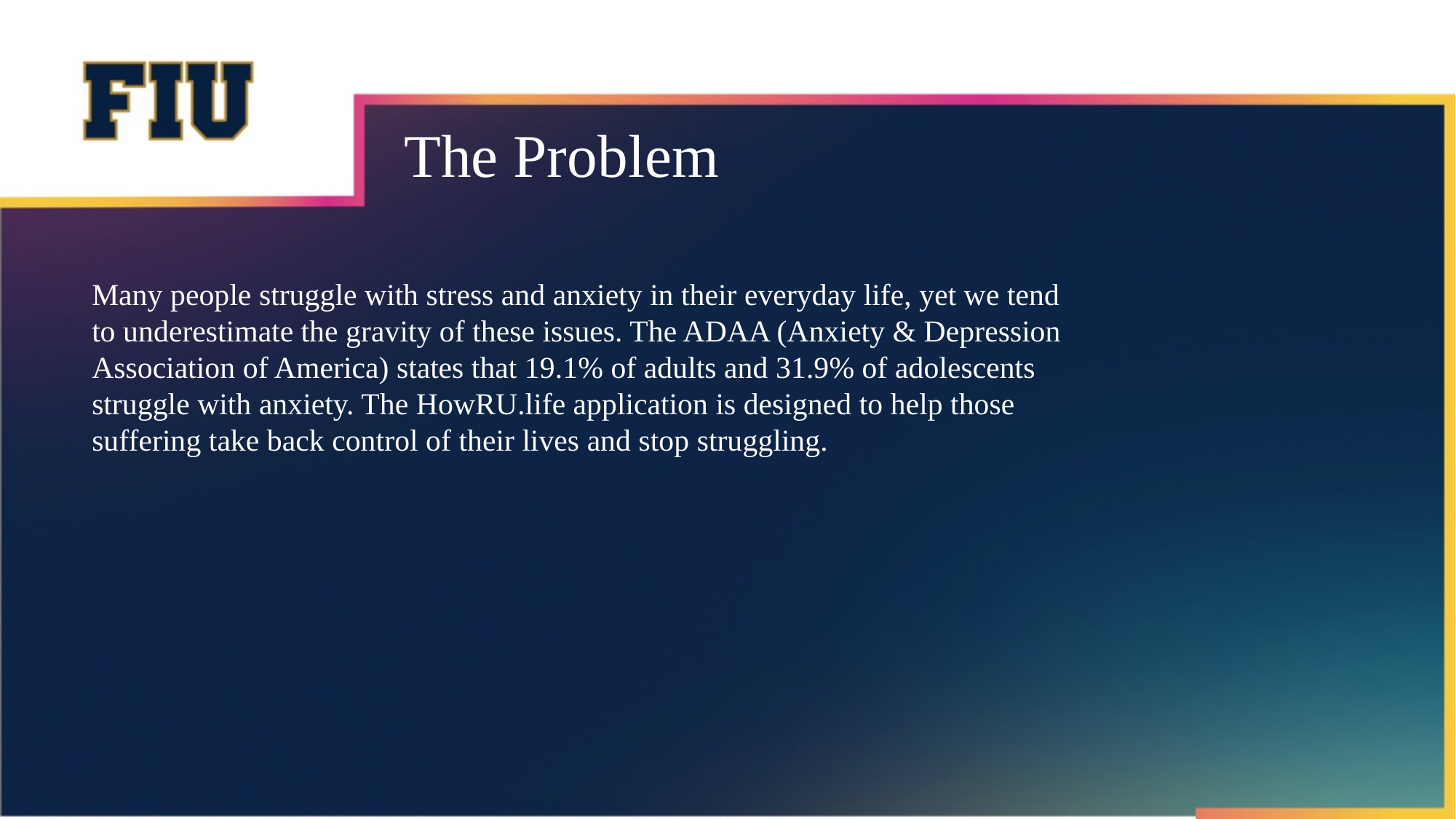

# The Problem
Many people struggle with stress and anxiety in their everyday life, yet we tend to underestimate the gravity of these issues. The ADAA (Anxiety & Depression Association of America) states that 19.1% of adults and 31.9% of adolescents struggle with anxiety. The HowRU.life application is designed to help those suffering take back control of their lives and stop struggling.